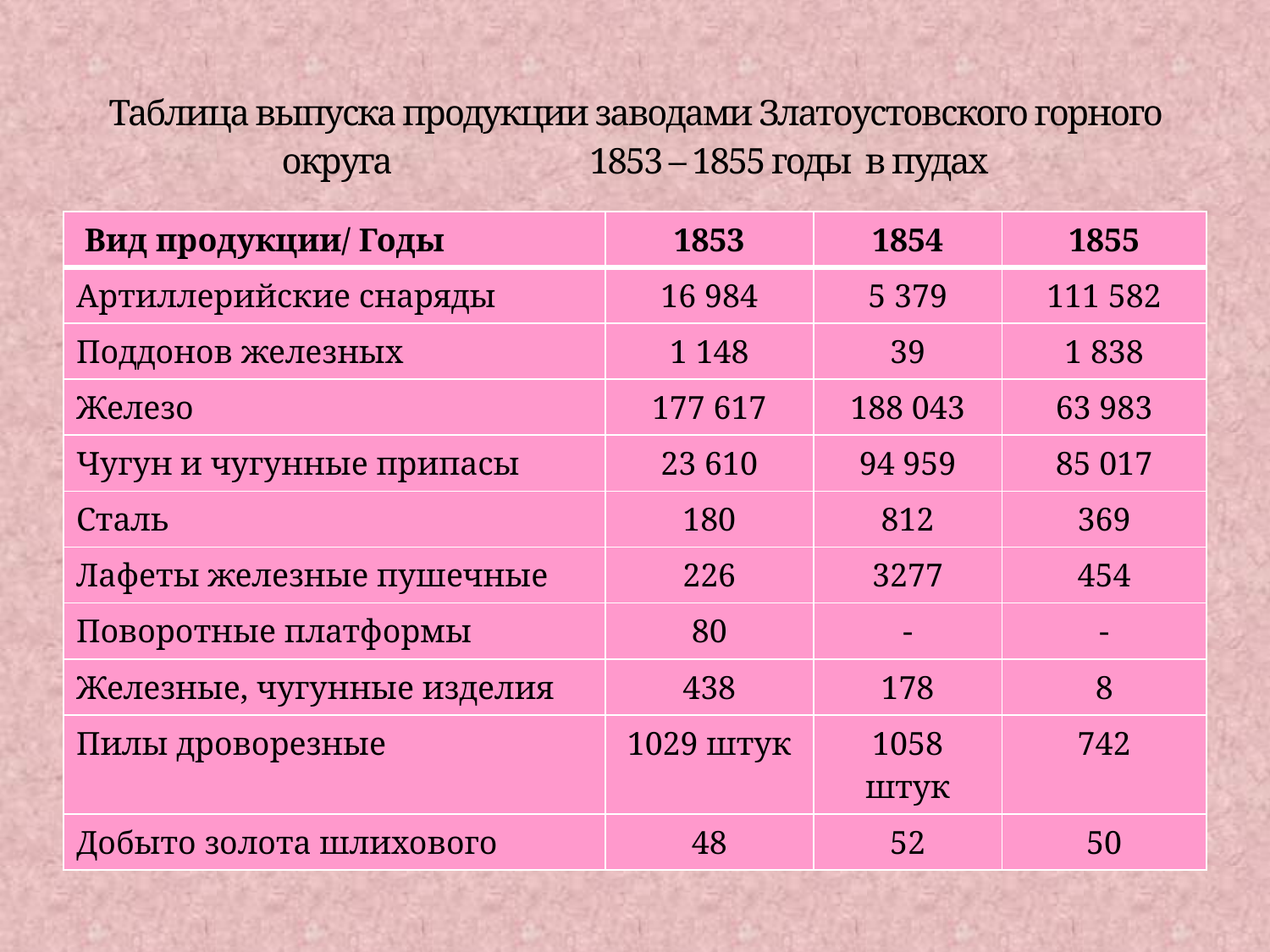

# Таблица выпуска продукции заводами Златоустовского горного округа                           1853 – 1855 годы  в пудах
| Вид продукции/ Годы | 1853 | 1854 | 1855 |
| --- | --- | --- | --- |
| Артиллерийские снаряды | 16 984 | 5 379 | 111 582 |
| Поддонов железных | 1 148 | 39 | 1 838 |
| Железо | 177 617 | 188 043 | 63 983 |
| Чугун и чугунные припасы | 23 610 | 94 959 | 85 017 |
| Сталь | 180 | 812 | 369 |
| Лафеты железные пушечные | 226 | 3277 | 454 |
| Поворотные платформы | 80 | - | - |
| Железные, чугунные изделия | 438 | 178 | 8 |
| Пилы дроворезные | 1029 штук | 1058 штук | 742 |
| Добыто золота шлихового | 48 | 52 | 50 |